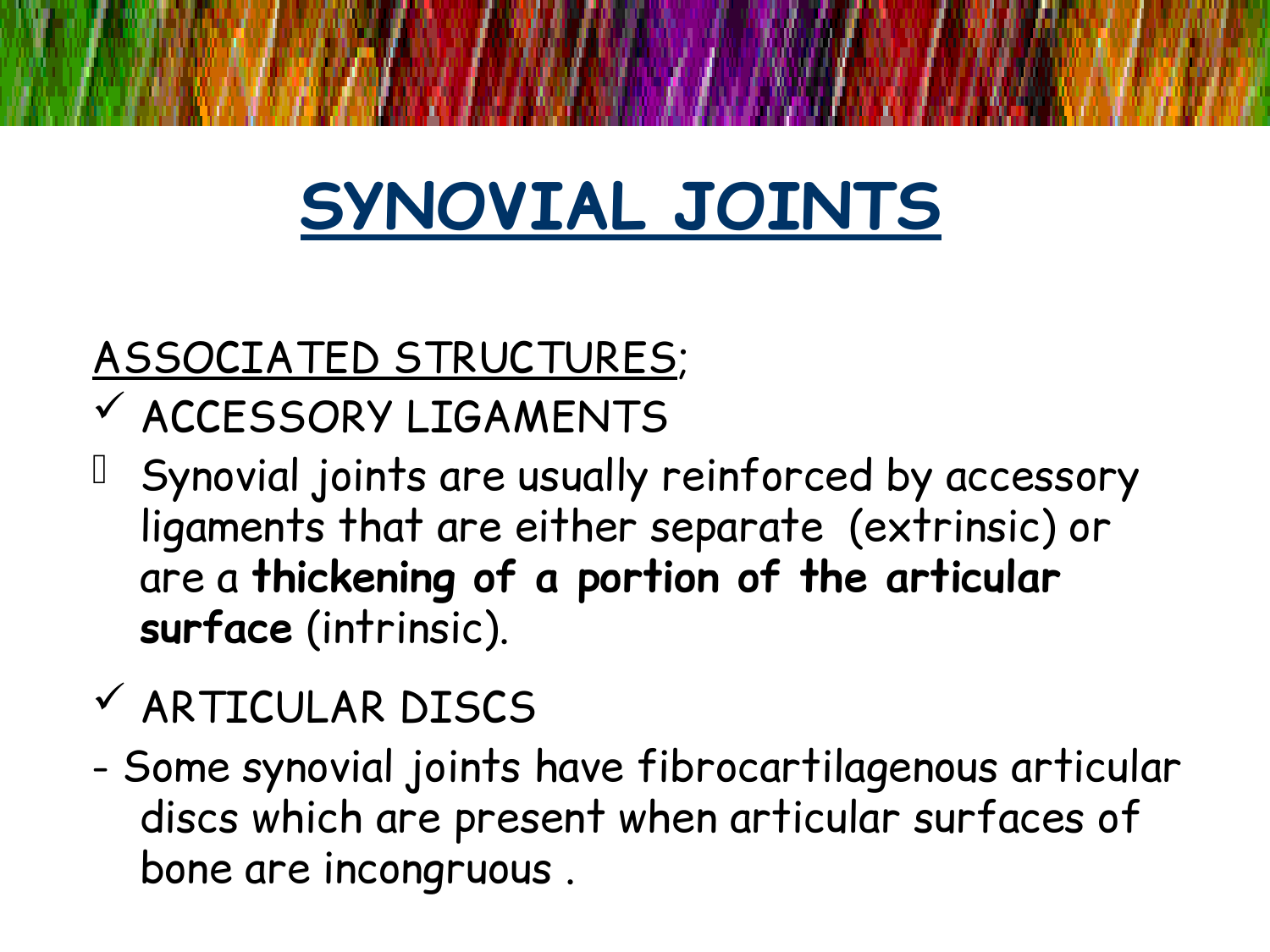

# SYNOVIAL JOINTS
ASSOCIATED STRUCTURES;
ACCESSORY LIGAMENTS
Synovial joints are usually reinforced by accessory ligaments that are either separate  (extrinsic) or are a thickening of a portion of the articular surface (intrinsic).

ARTICULAR DISCS
- Some synovial joints have fibrocartilagenous articular discs which are present when articular surfaces of bone are incongruous .